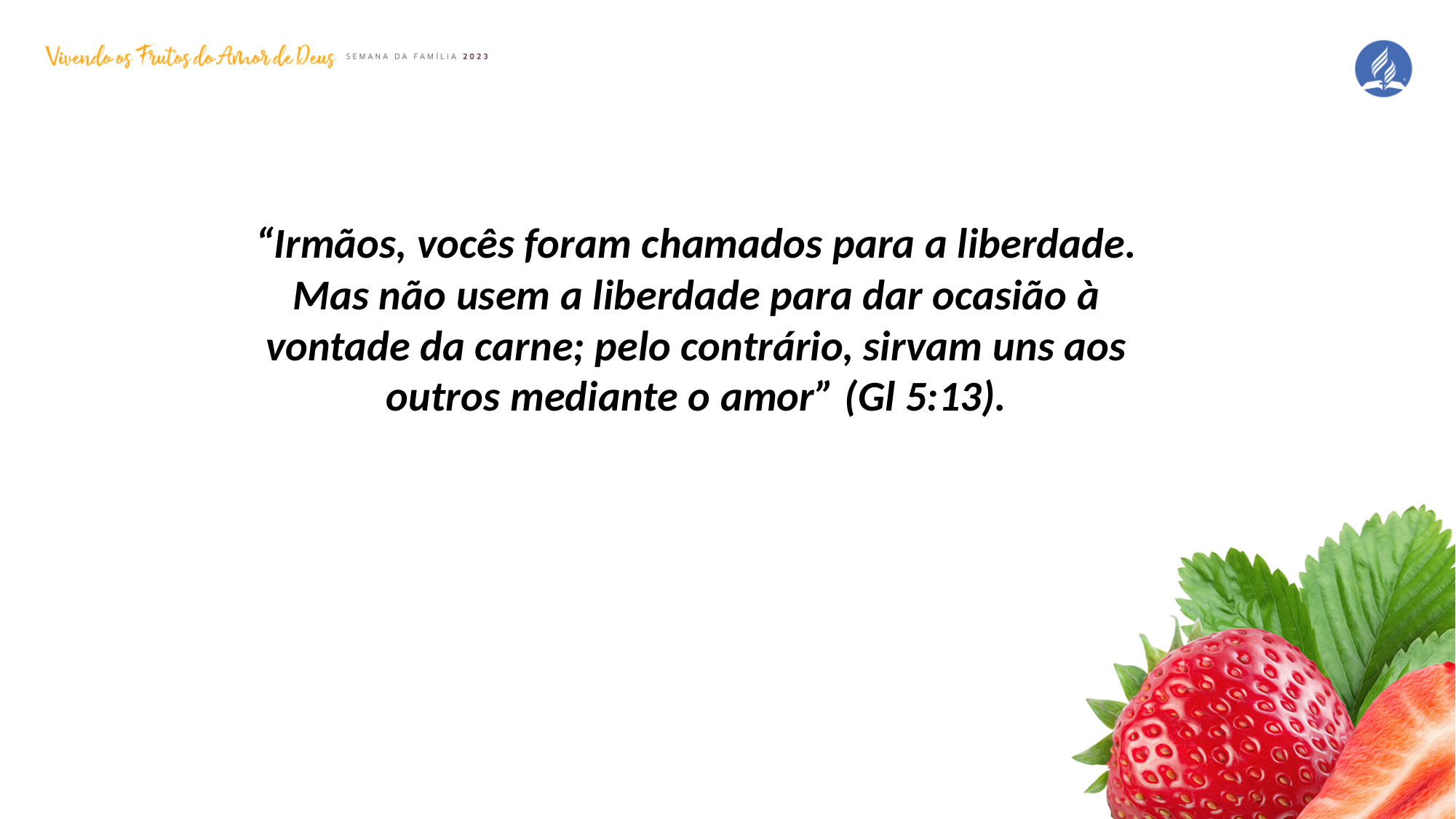

“Irmãos, vocês foram chamados para a liberdade. Mas não usem a liberdade para dar ocasião à vontade da carne; pelo contrário, sirvam uns aos outros mediante o amor” (Gl 5:13).